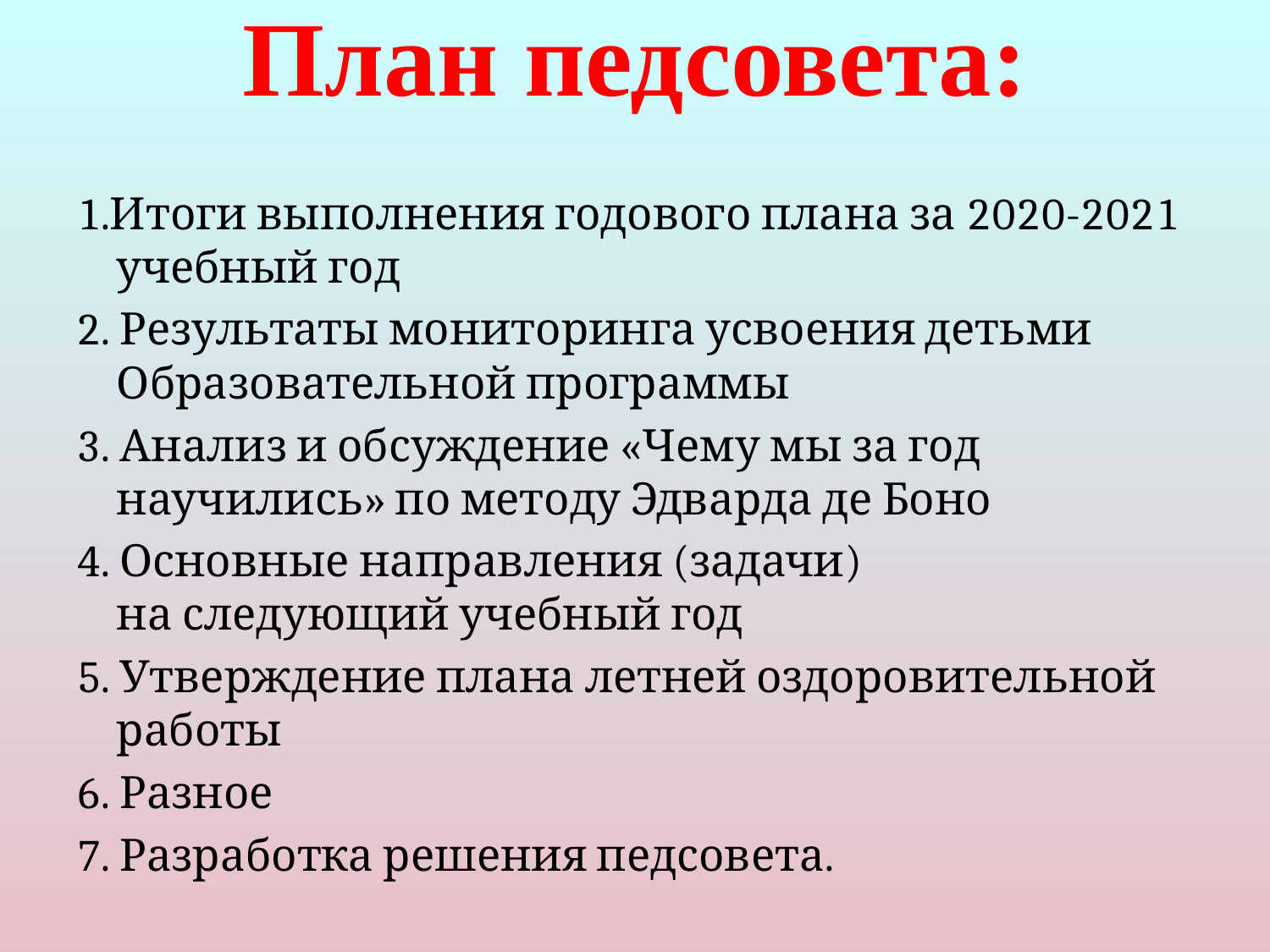

# План педсовета:
1.Итоги выполнения годового плана за 2020-2021  учебный год
2. Результаты мониторинга усвоения детьми Образовательной программы
3. Анализ и обсуждение «Чему мы за год научились» по методу Эдварда де Боно
4. Основные направления (задачи) на следующий учебный год
5. Утверждение плана летней оздоровительной работы
6. Разное
7. Разработка решения педсовета.